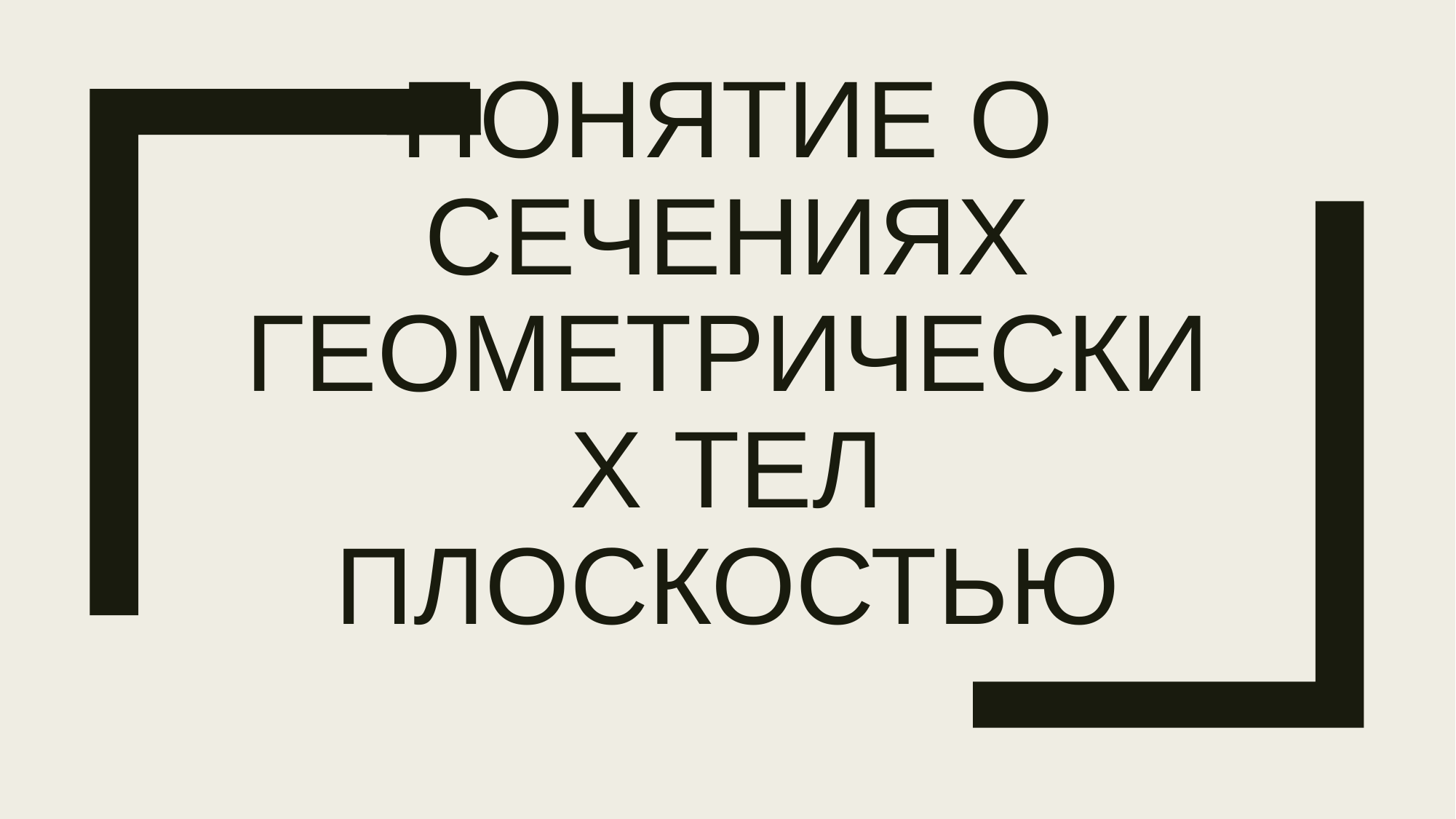

# Понятие о сечениях геометрических тел плоскостью